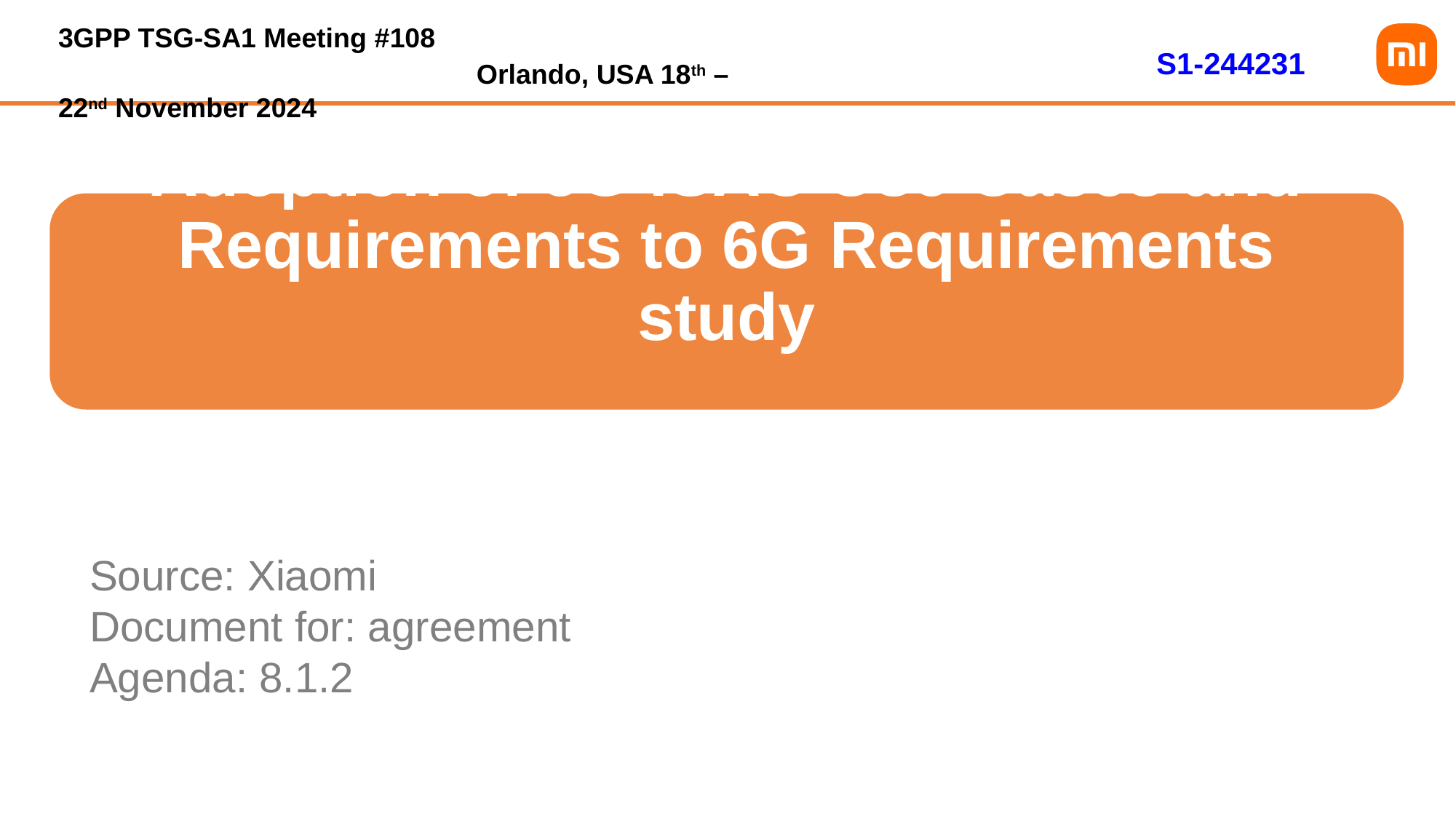

3GPP TSG-SA1 Meeting #108	                                                                                 Orlando, USA 18th – 22nd November 2024
S1-244231

# Adoption of 5G ISAC Use Cases and Requirements to 6G Requirements study
Source: Xiaomi
Document for: agreement
Agenda: 8.1.2